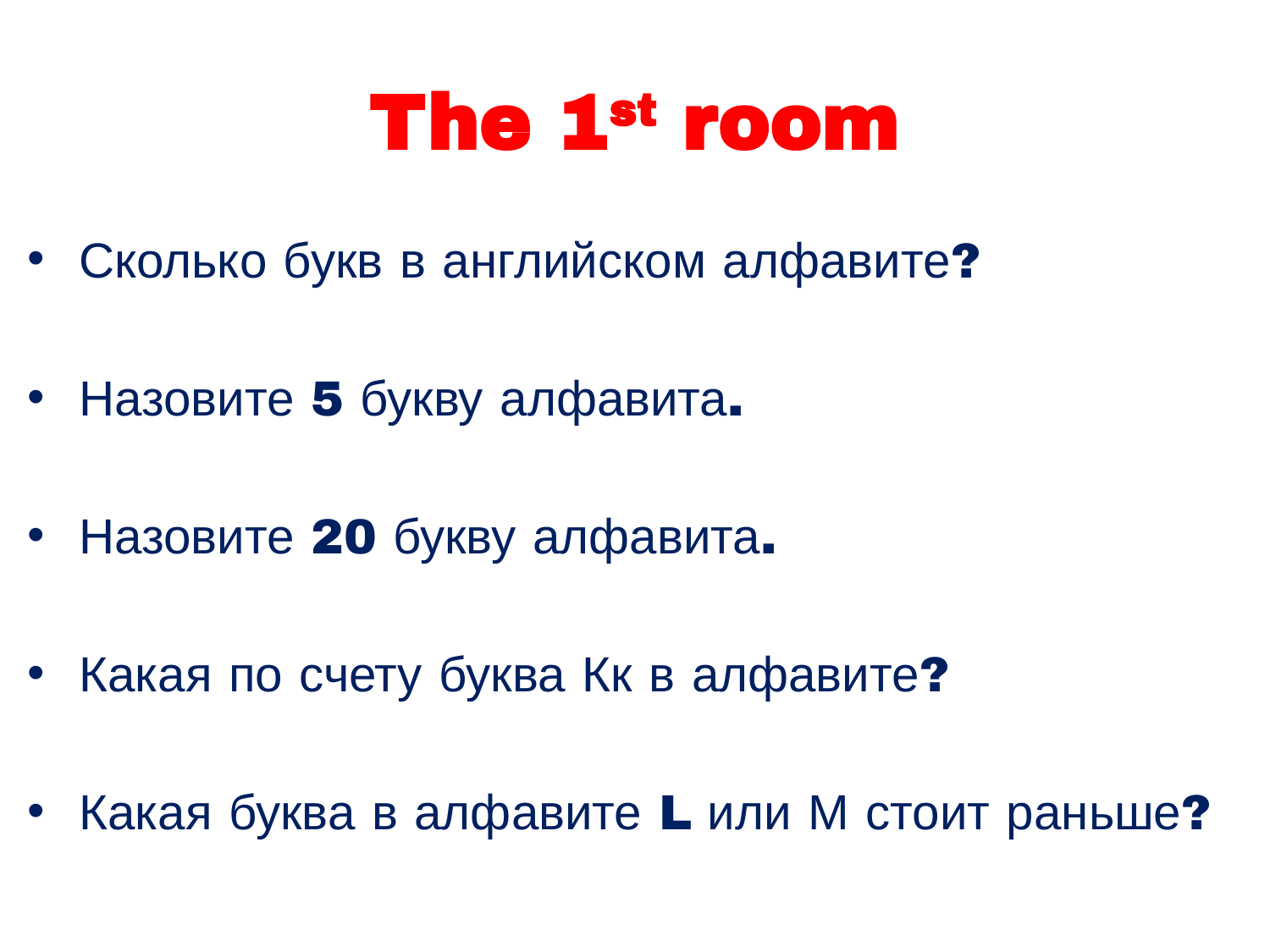

# The 1st room
Сколько букв в английском алфавите?

Назовите 5 букву алфавита.

Назовите 20 букву алфавита.

Какая по счету буква Кк в алфавите?

Какая буква в алфавите L или М стоит раньше?